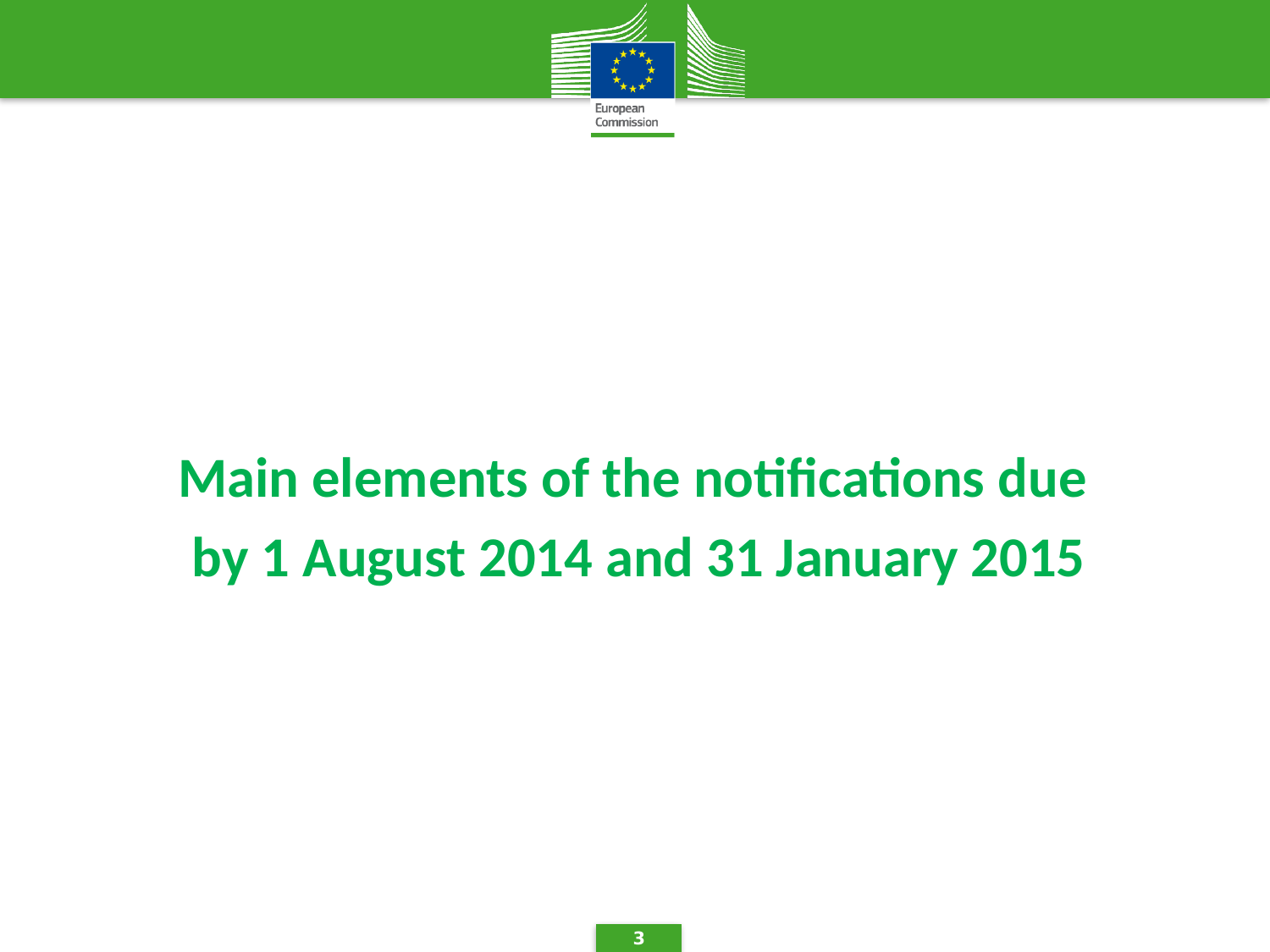

Main elements of the notifications due
by 1 August 2014 and 31 January 2015
3